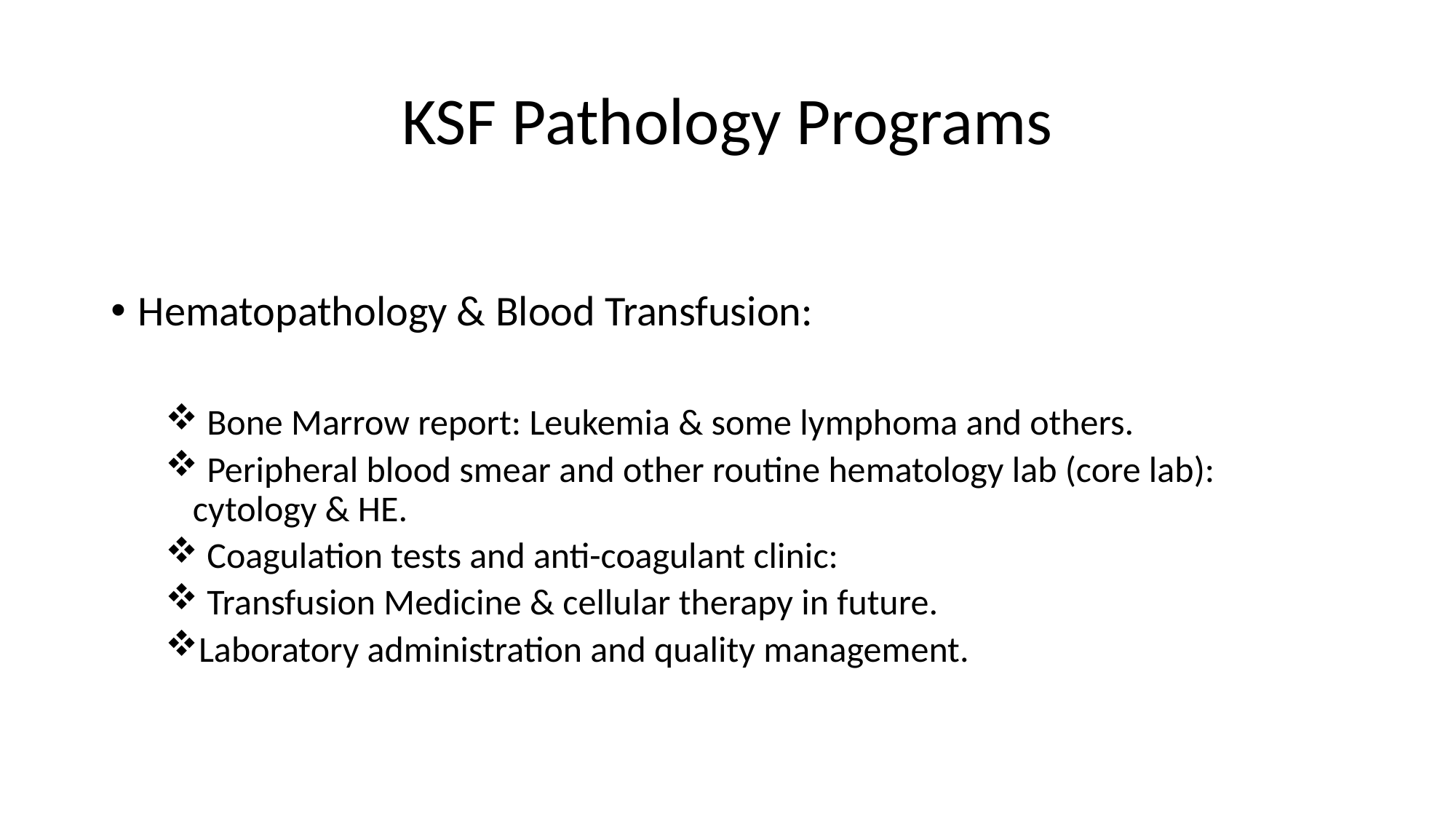

# KSF Pathology Programs

Hematopathology & Blood Transfusion:

 Bone Marrow report: Leukemia & some lymphoma and others.
 Peripheral blood smear and other routine hematology lab (core lab): cytology & HE.
 Coagulation tests and anti-coagulant clinic:
 Transfusion Medicine & cellular therapy in future.
Laboratory administration and quality management.